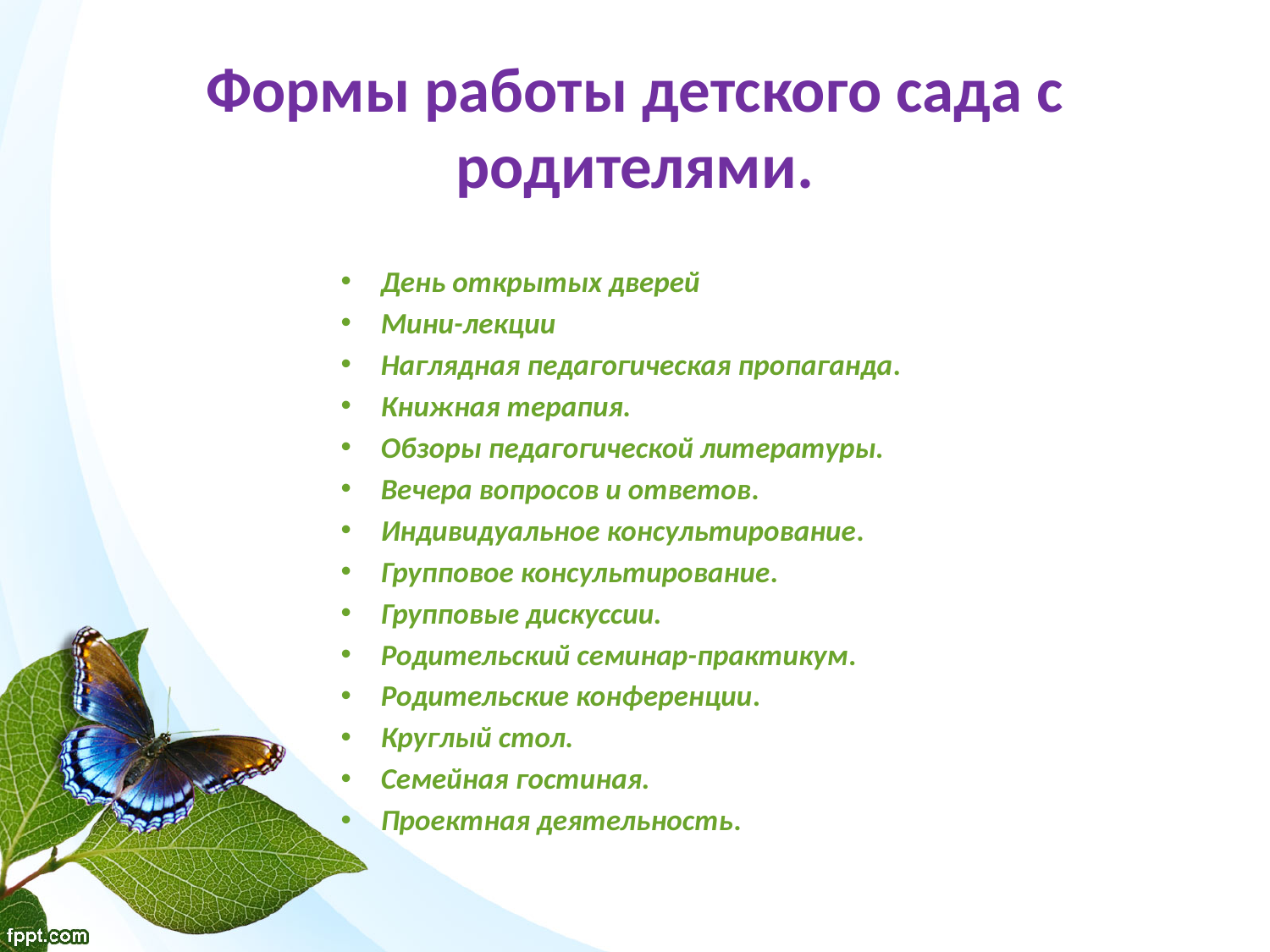

# Формы работы детского сада с родителями.

День открытых дверей
Мини-лекции
Наглядная педагогическая пропаганда.
Книжная терапия.
Обзоры педагогической литературы.
Вечера вопросов и ответов.
Индивидуальное консультирование.
Групповое консультирование.
Групповые дискуссии.
Родительский семинар-практикум.
Родительские конференции.
Круглый стол.
Семейная гостиная.
Проектная деятельность.